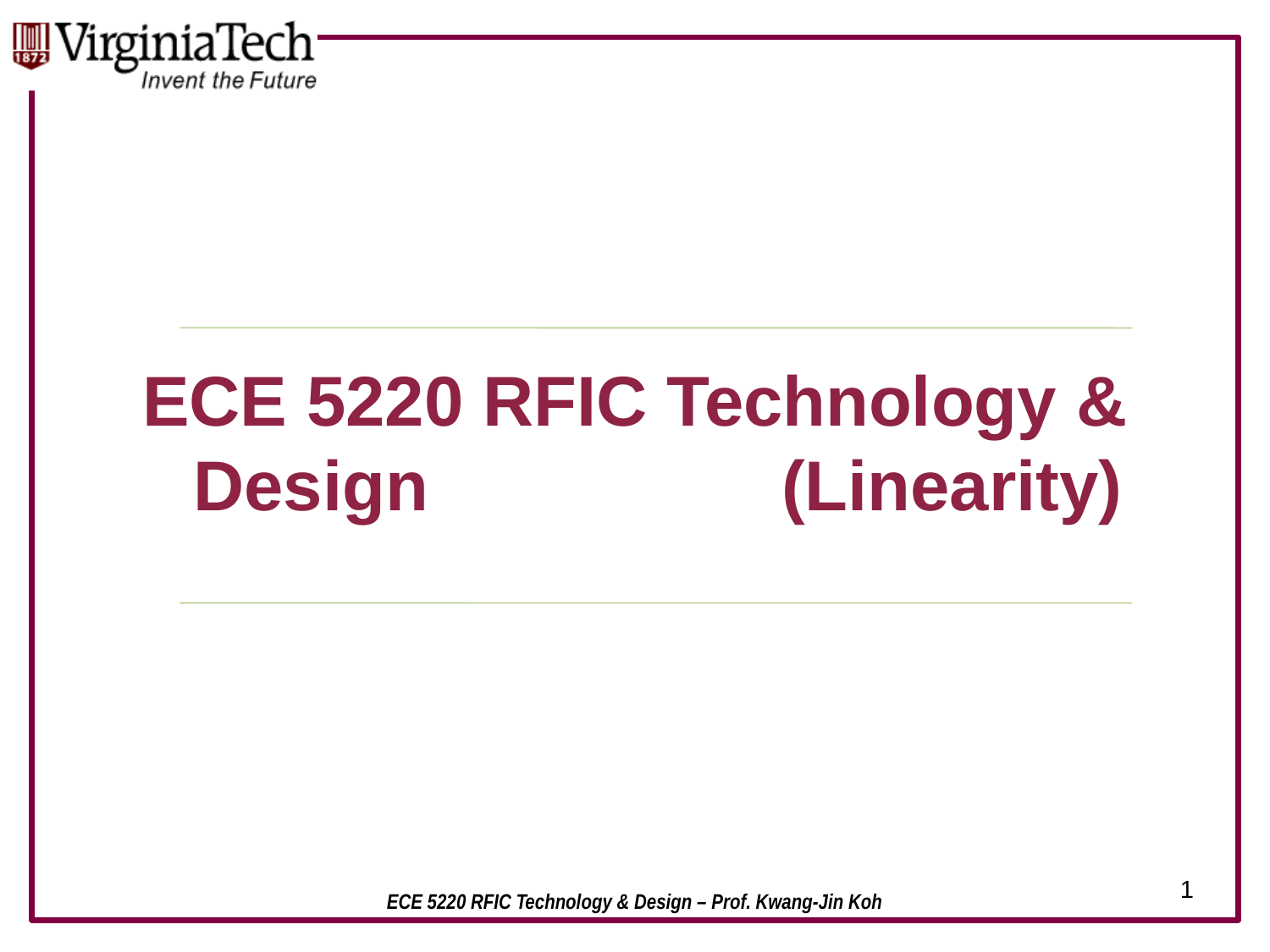

ECE 5220 RFIC Technology & Design                  (Linearity)

1